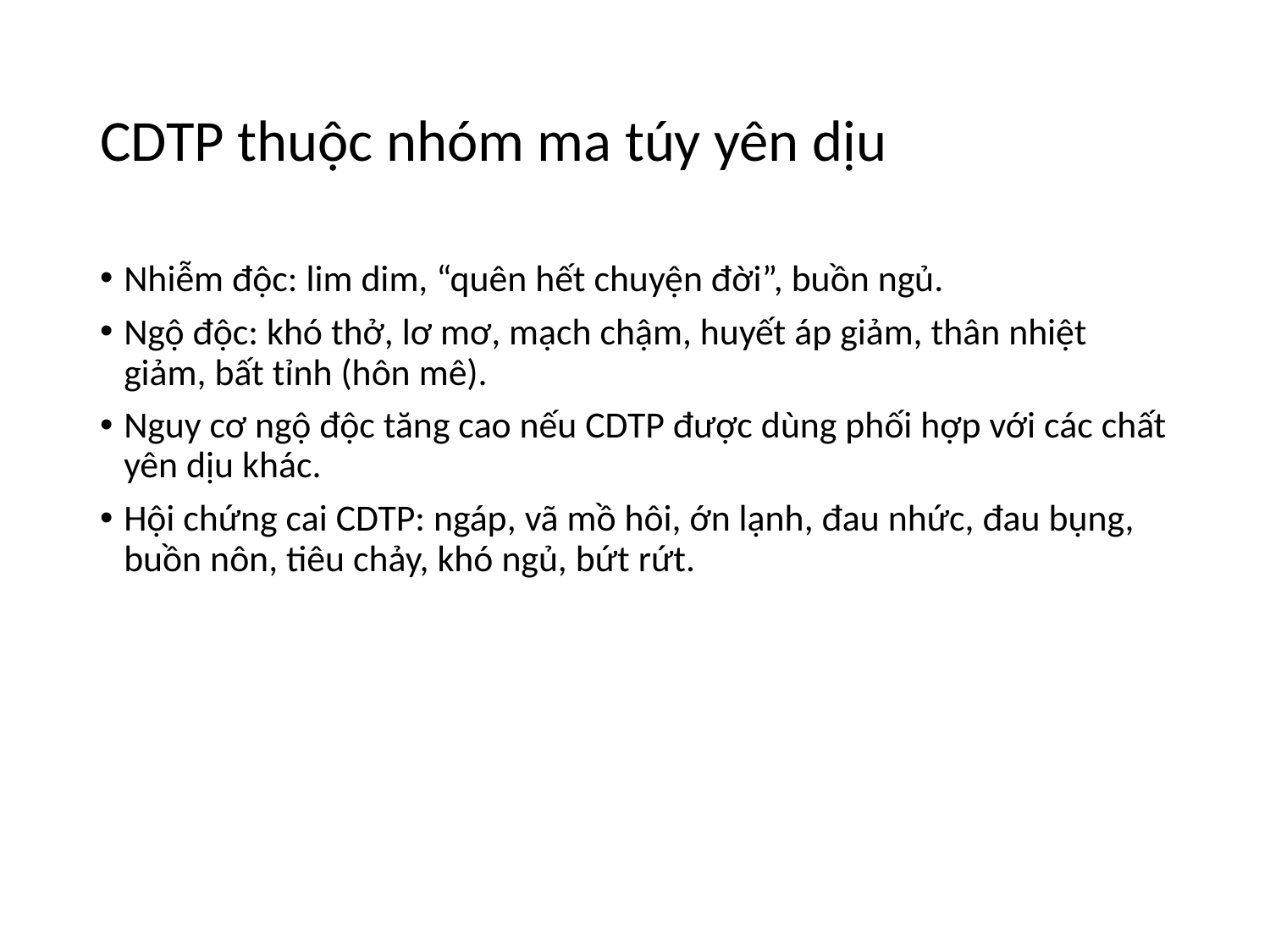

# CDTP thuộc nhóm ma túy yên dịu
Nhiễm độc: lim dim, “quên hết chuyện đời”, buồn ngủ.
Ngộ độc: khó thở, lơ mơ, mạch chậm, huyết áp giảm, thân nhiệt giảm, bất tỉnh (hôn mê).
Nguy cơ ngộ độc tăng cao nếu CDTP được dùng phối hợp với các chất yên dịu khác.
Hội chứng cai CDTP: ngáp, vã mồ hôi, ớn lạnh, đau nhức, đau bụng, buồn nôn, tiêu chảy, khó ngủ, bứt rứt.